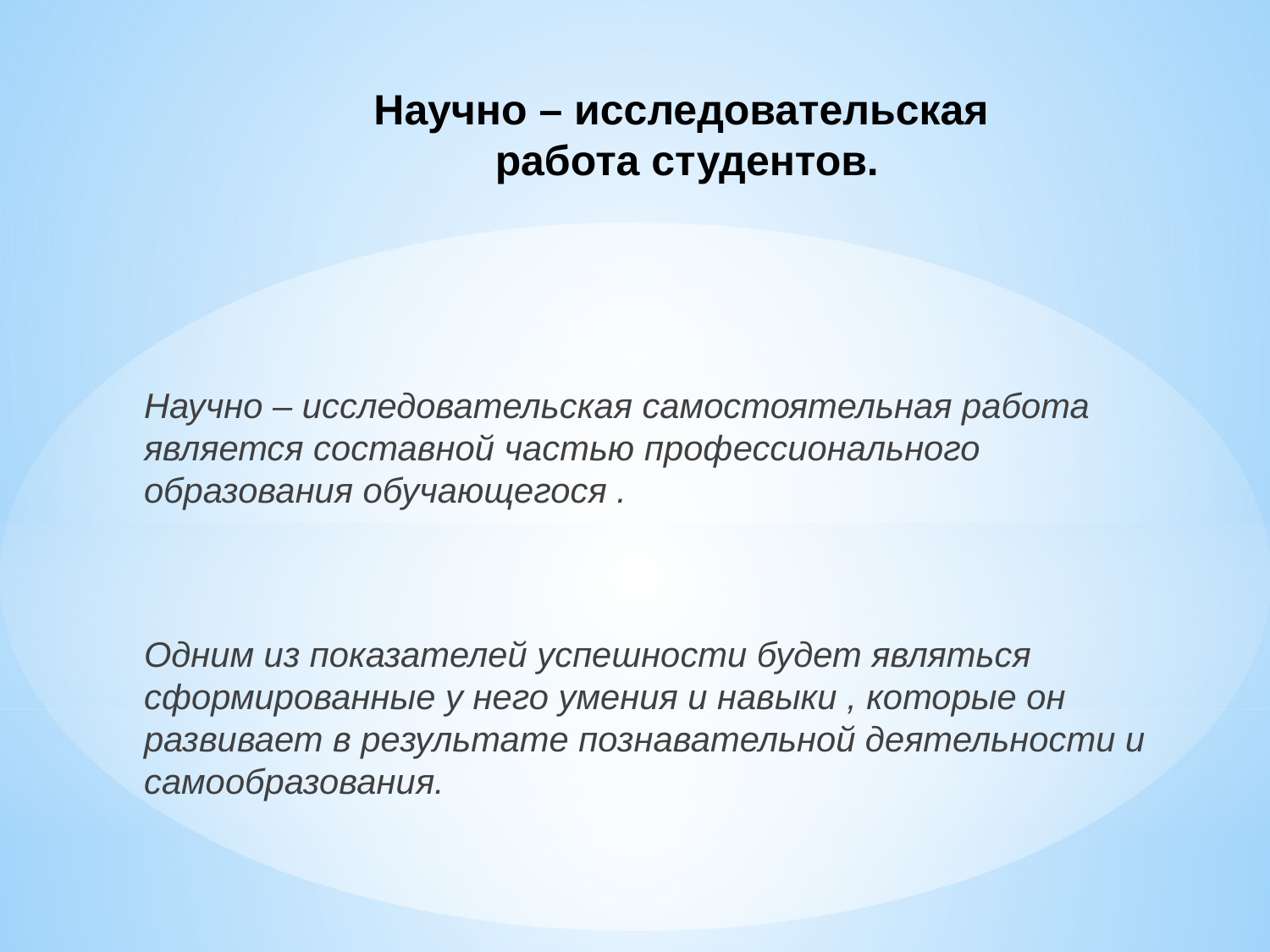

# Научно – исследовательская работа студентов.

Научно – исследовательская самостоятельная работа является составной частью профессионального образования обучающегося .

Одним из показателей успешности будет являться сформированные у него умения и навыки , которые он развивает в результате познавательной деятельности и самообразования.